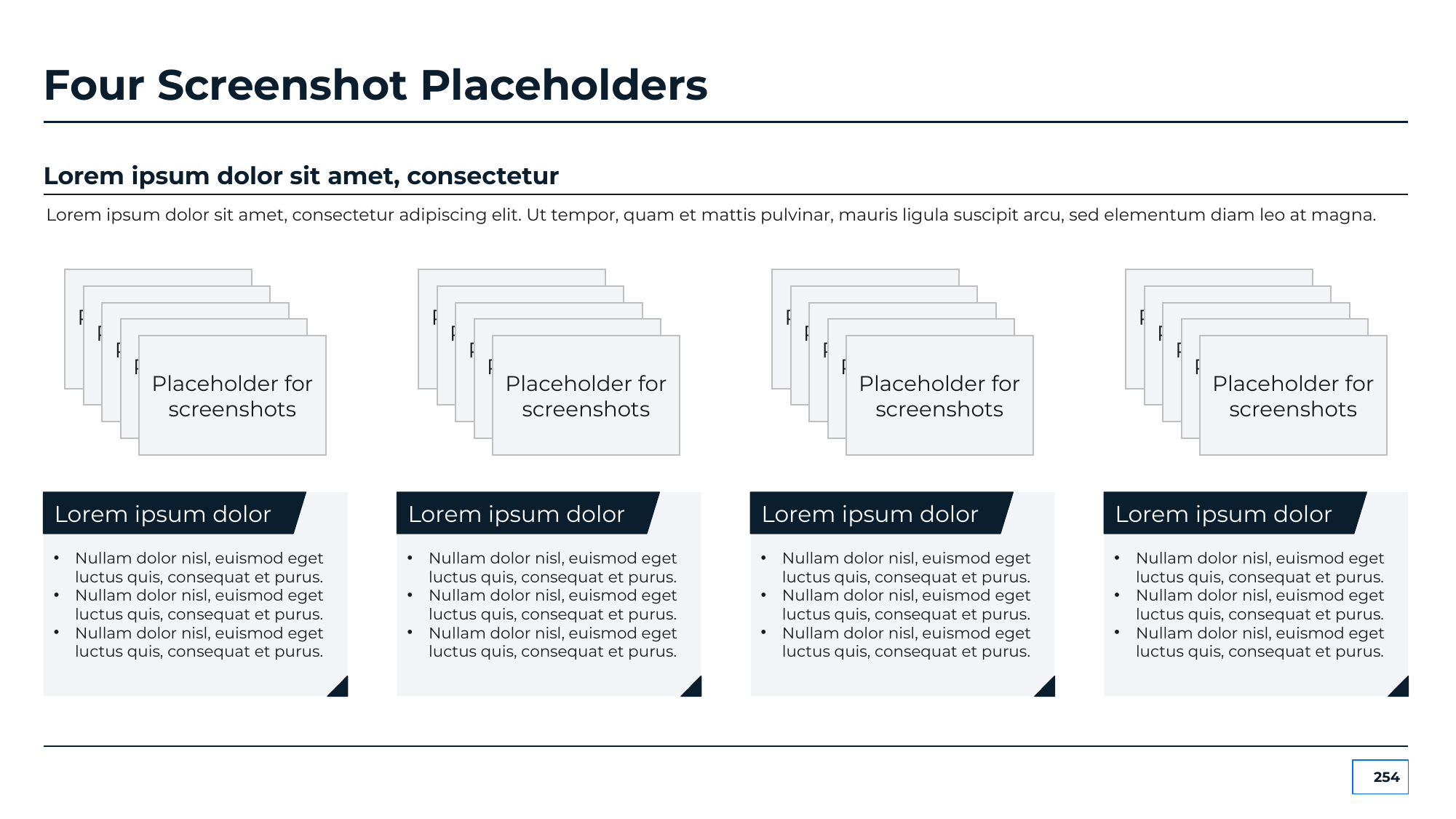

# Four Screenshot Placeholders
Lorem ipsum dolor sit amet, consectetur
Lorem ipsum dolor sit amet, consectetur adipiscing elit. Ut tempor, quam et mattis pulvinar, mauris ligula suscipit arcu, sed elementum diam leo at magna.
Placeholder for screenshots
Placeholder for screenshots
Placeholder for screenshots
Placeholder for screenshots
Placeholder for screenshots
Nullam dolor nisl, euismod eget luctus quis, consequat et purus.
Nullam dolor nisl, euismod eget luctus quis, consequat et purus.
Nullam dolor nisl, euismod eget luctus quis, consequat et purus.
Lorem ipsum dolor

Placeholder for screenshots
Placeholder for screenshots
Placeholder for screenshots
Placeholder for screenshots
Placeholder for screenshots
Nullam dolor nisl, euismod eget luctus quis, consequat et purus.
Nullam dolor nisl, euismod eget luctus quis, consequat et purus.
Nullam dolor nisl, euismod eget luctus quis, consequat et purus.
Lorem ipsum dolor

Placeholder for screenshots
Placeholder for screenshots
Placeholder for screenshots
Placeholder for screenshots
Placeholder for screenshots
Nullam dolor nisl, euismod eget luctus quis, consequat et purus.
Nullam dolor nisl, euismod eget luctus quis, consequat et purus.
Nullam dolor nisl, euismod eget luctus quis, consequat et purus.
Lorem ipsum dolor

Placeholder for screenshots
Placeholder for screenshots
Placeholder for screenshots
Placeholder for screenshots
Placeholder for screenshots
Nullam dolor nisl, euismod eget luctus quis, consequat et purus.
Nullam dolor nisl, euismod eget luctus quis, consequat et purus.
Nullam dolor nisl, euismod eget luctus quis, consequat et purus.
Lorem ipsum dolor

254